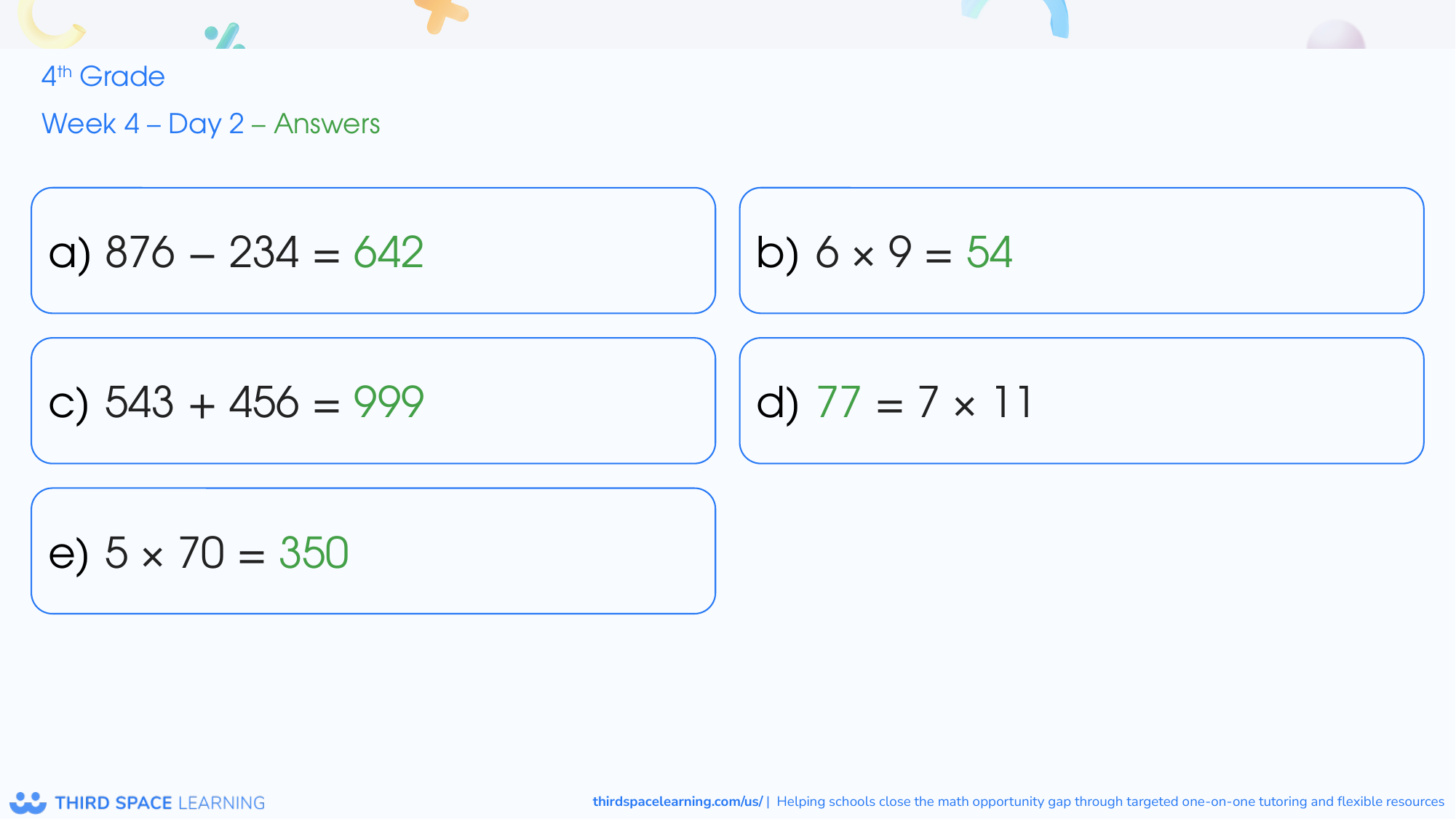

4th Grade
Week 4 – Day 2 – Answers
876 − 234 = 642
6 × 9 = 54
543 + 456 = 999
77 = 7 × 11
5 × 70 = 350